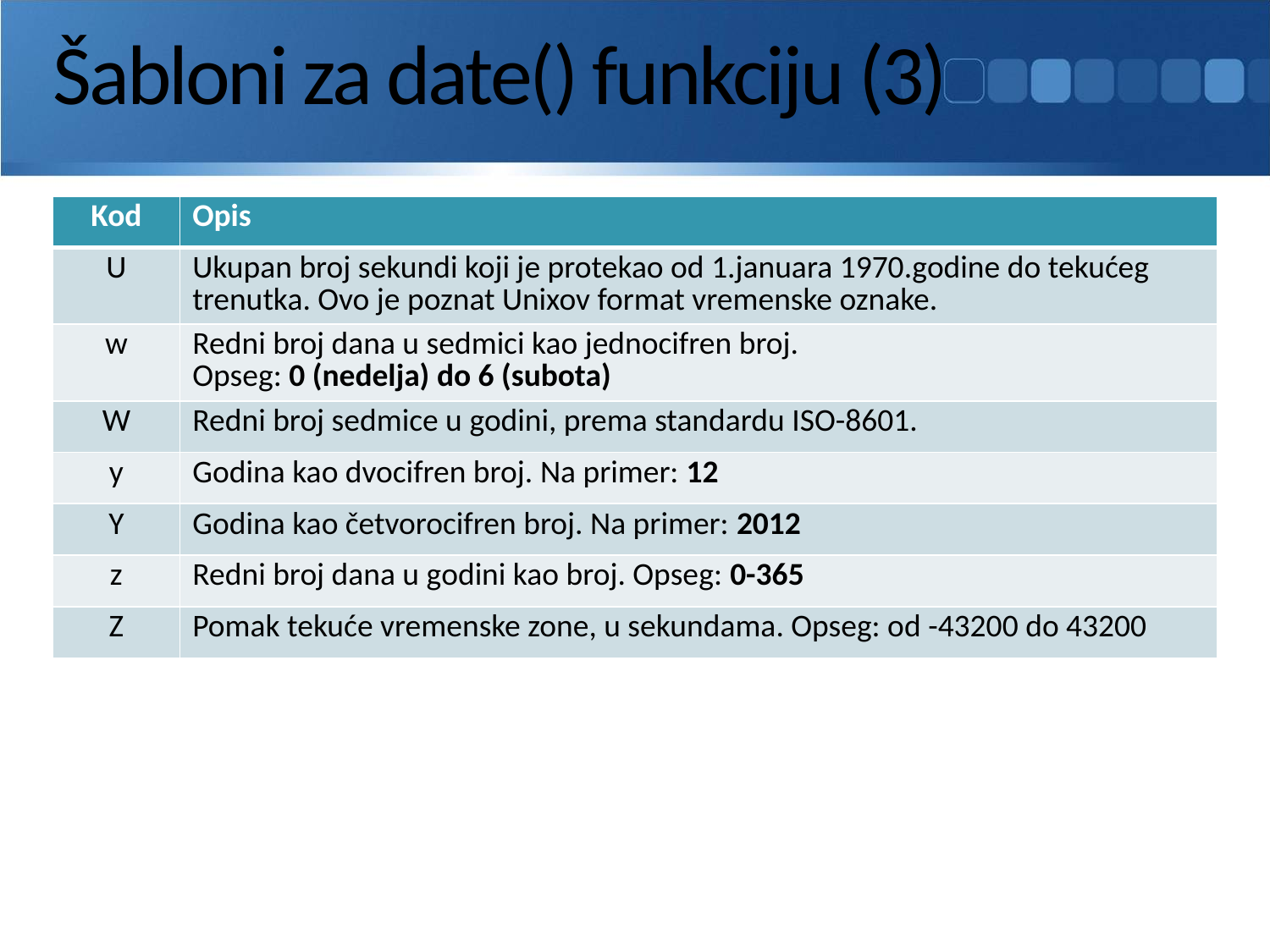

# Šabloni za date() funkciju (3)
| Kod | Opis |
| --- | --- |
| U | Ukupan broj sekundi koji je protekao od 1.januara 1970.godine do tekućeg trenutka. Ovo je poznat Unixov format vremenske oznake. |
| w | Redni broj dana u sedmici kao jednocifren broj. Opseg: 0 (nedelja) do 6 (subota) |
| W | Redni broj sedmice u godini, prema standardu ISO-8601. |
| y | Godina kao dvocifren broj. Na primer: 12 |
| Y | Godina kao četvorocifren broj. Na primer: 2012 |
| z | Redni broj dana u godini kao broj. Opseg: 0-365 |
| Z | Pomak tekuće vremenske zone, u sekundama. Opseg: od -43200 do 43200 |